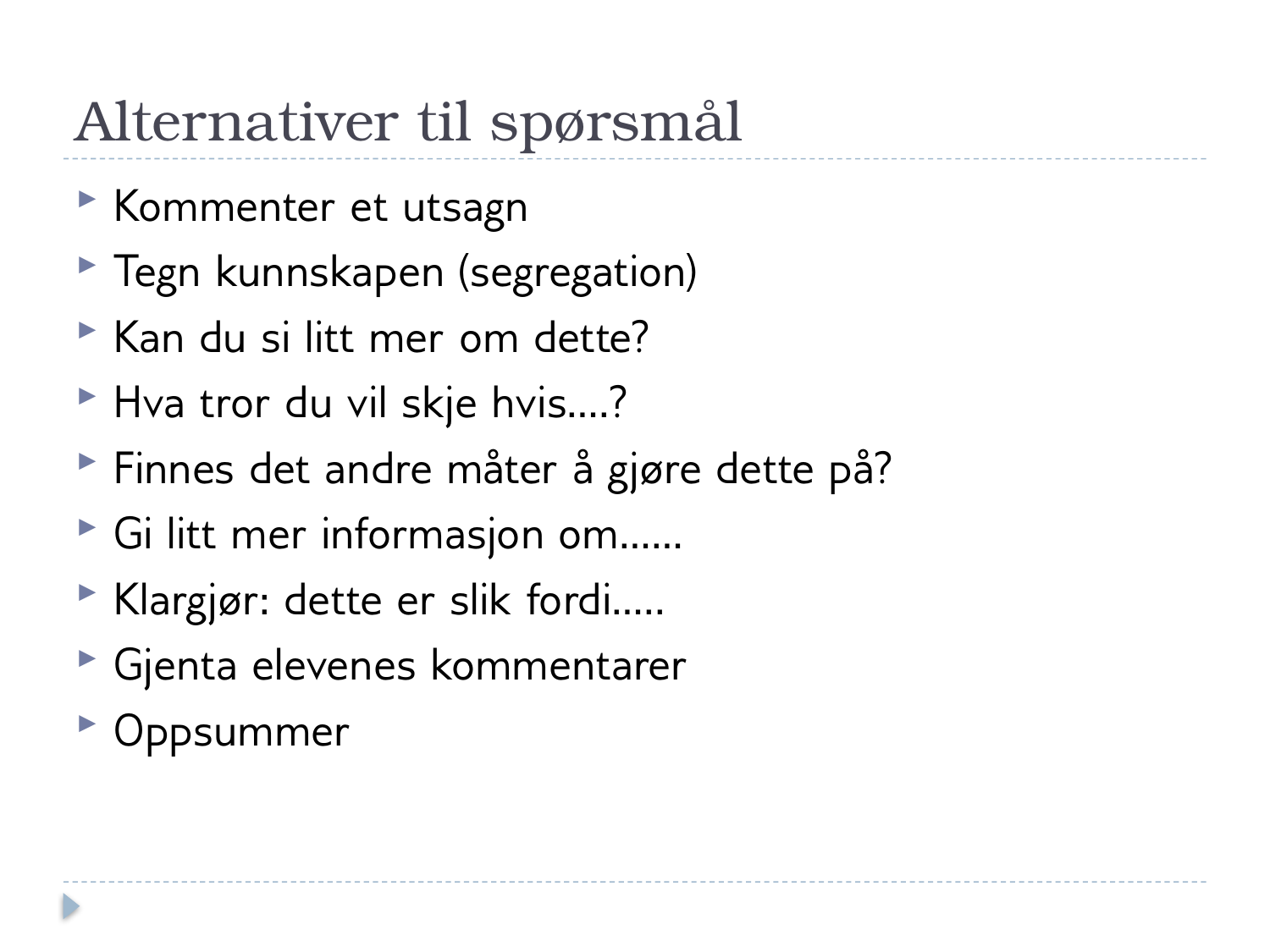

# Alternativer til spørsmål
Kommenter et utsagn
Tegn kunnskapen (segregation)
Kan du si litt mer om dette?
Hva tror du vil skje hvis….?
Finnes det andre måter å gjøre dette på?
Gi litt mer informasjon om……
Klargjør: dette er slik fordi…..
Gjenta elevenes kommentarer
Oppsummer